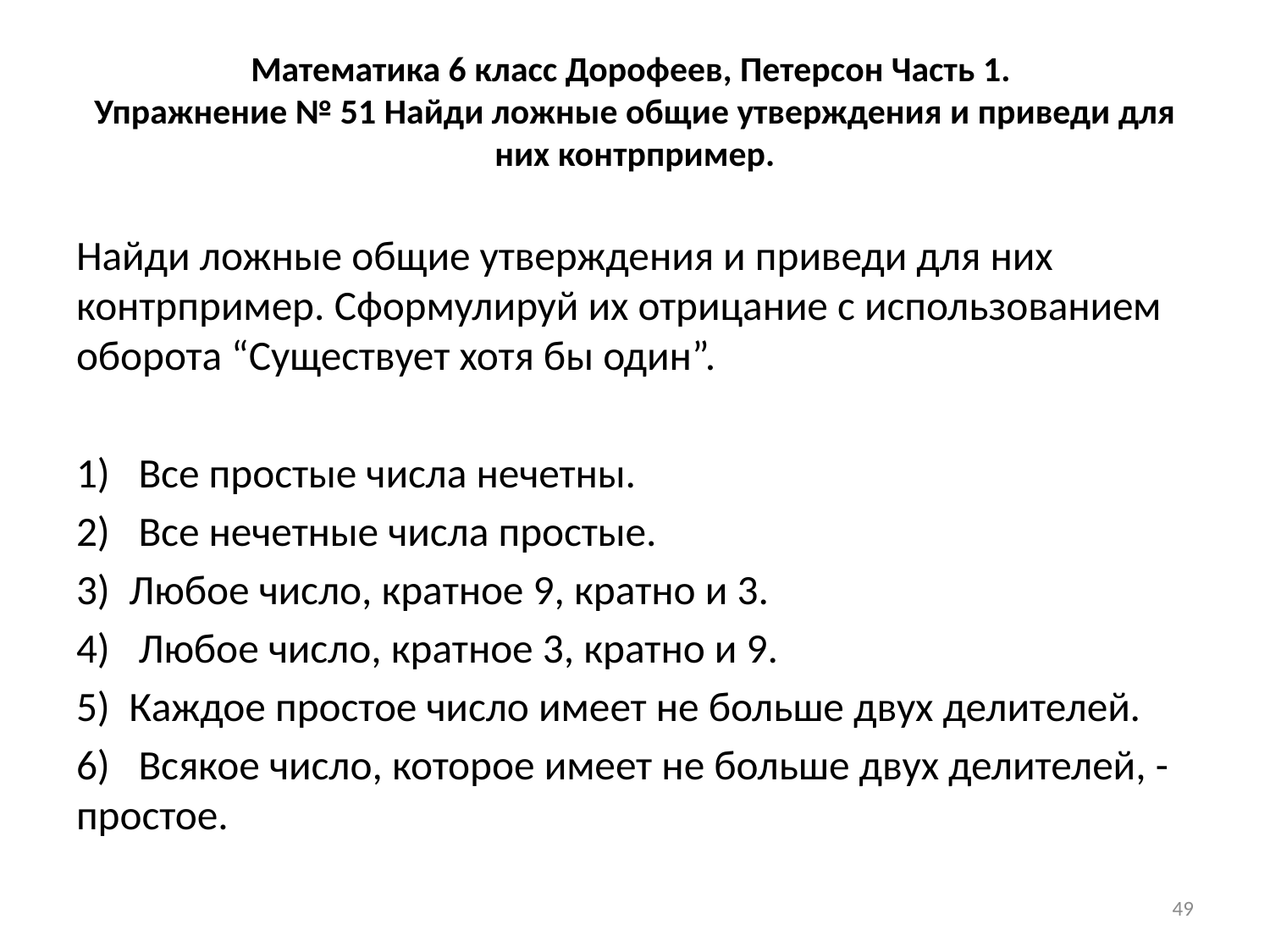

# Математика 6 класс Дорофеев, Петерсон Часть 1. Упражнение № 51 Найди ложные общие утверждения и приведи для них контрпример.
Найди ложные общие утверждения и приведи для них контрпример. Сформулируй их отрицание с использованием оборота “Существует хотя бы один”.

1)   Все простые числа нечетны.
2)   Все нечетные числа простые.
3)  Любое число, кратное 9, кратно и 3.
4)   Любое число, кратное 3, кратно и 9.
5)  Каждое простое число имеет не больше двух делителей.
6)   Всякое число, которое имеет не больше двух делителей, - простое.
49